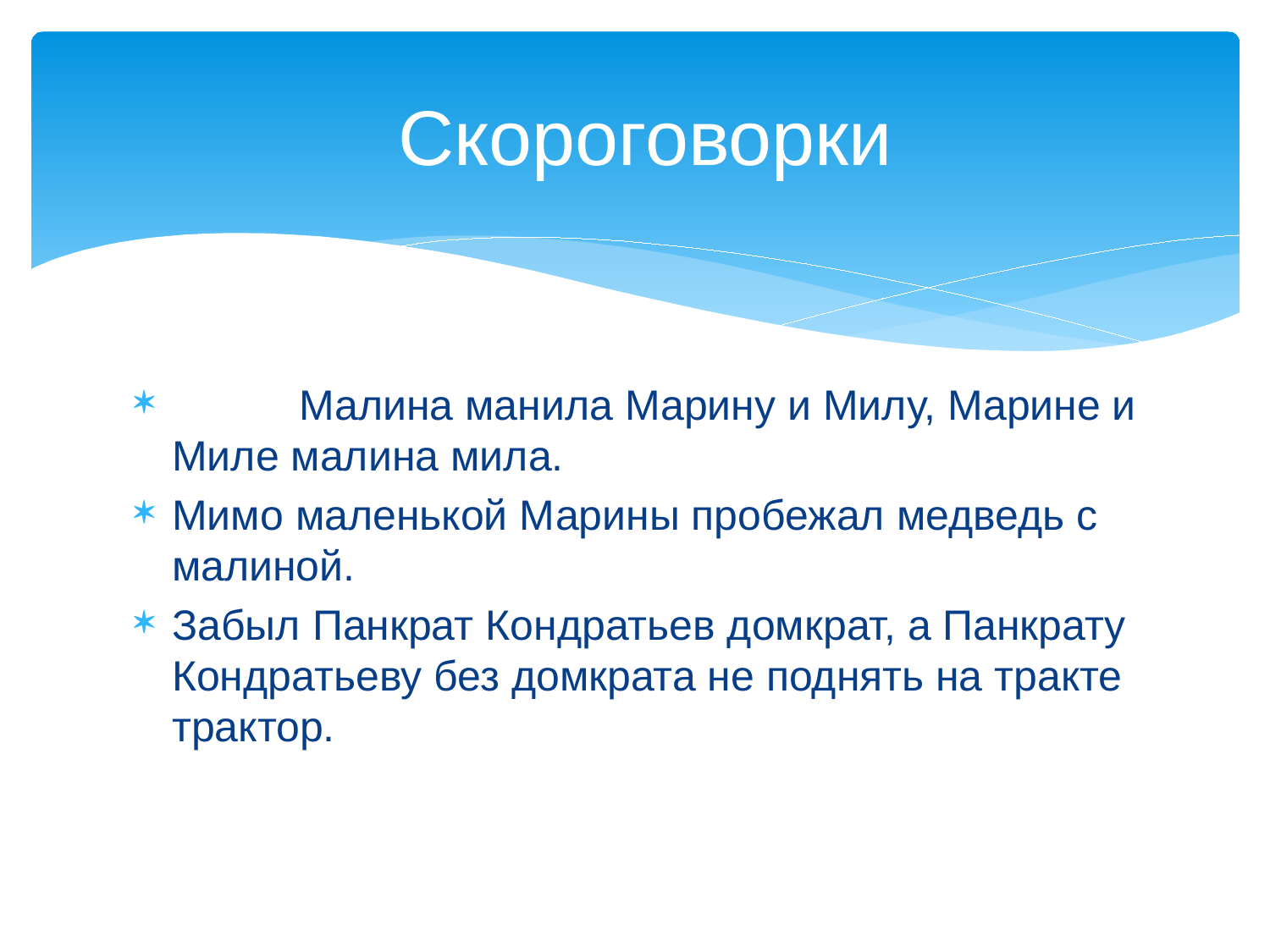

# Скороговорки
	Малина манила Марину и Милу, Марине и Миле малина мила.
Мимо маленькой Марины пробежал медведь с малиной.
Забыл Панкрат Кондратьев домкрат, а Панкрату Кондратьеву без домкрата не поднять на тракте трактор.